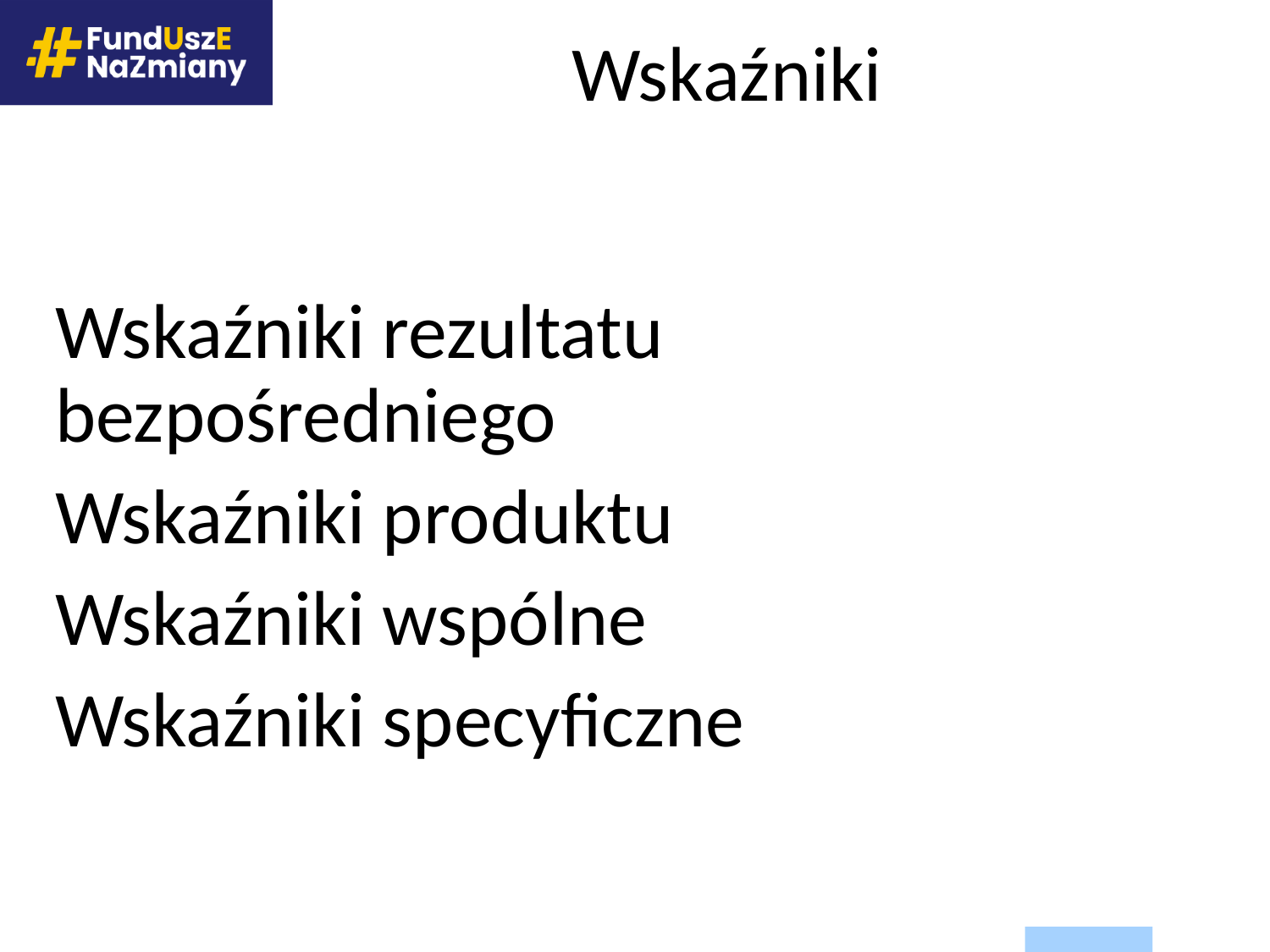

# Wskaźniki
Wskaźniki rezultatu bezpośredniego
Wskaźniki produktu
Wskaźniki wspólne
Wskaźniki specyficzne